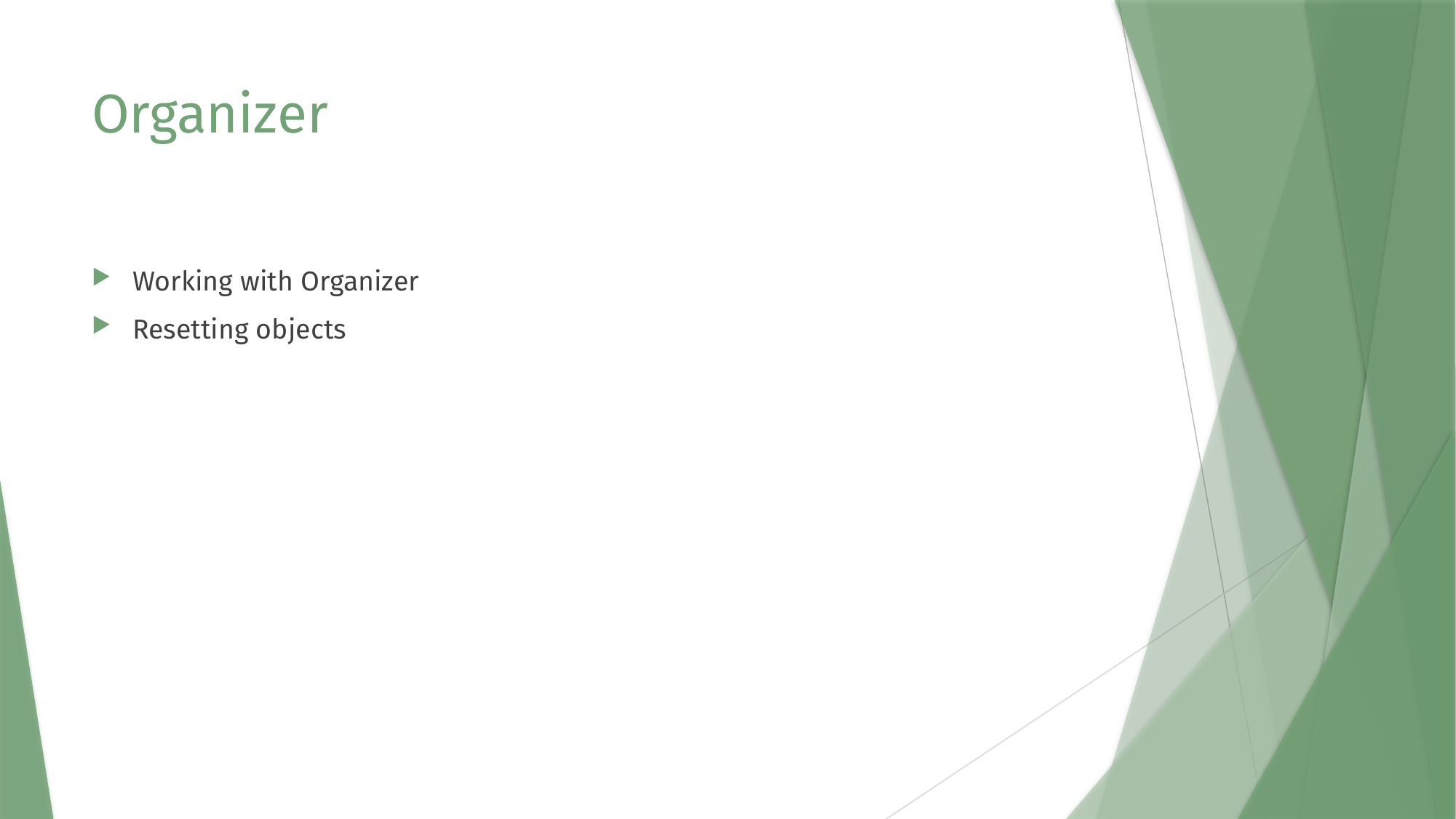

# Organizer
Working with Organizer
Resetting objects